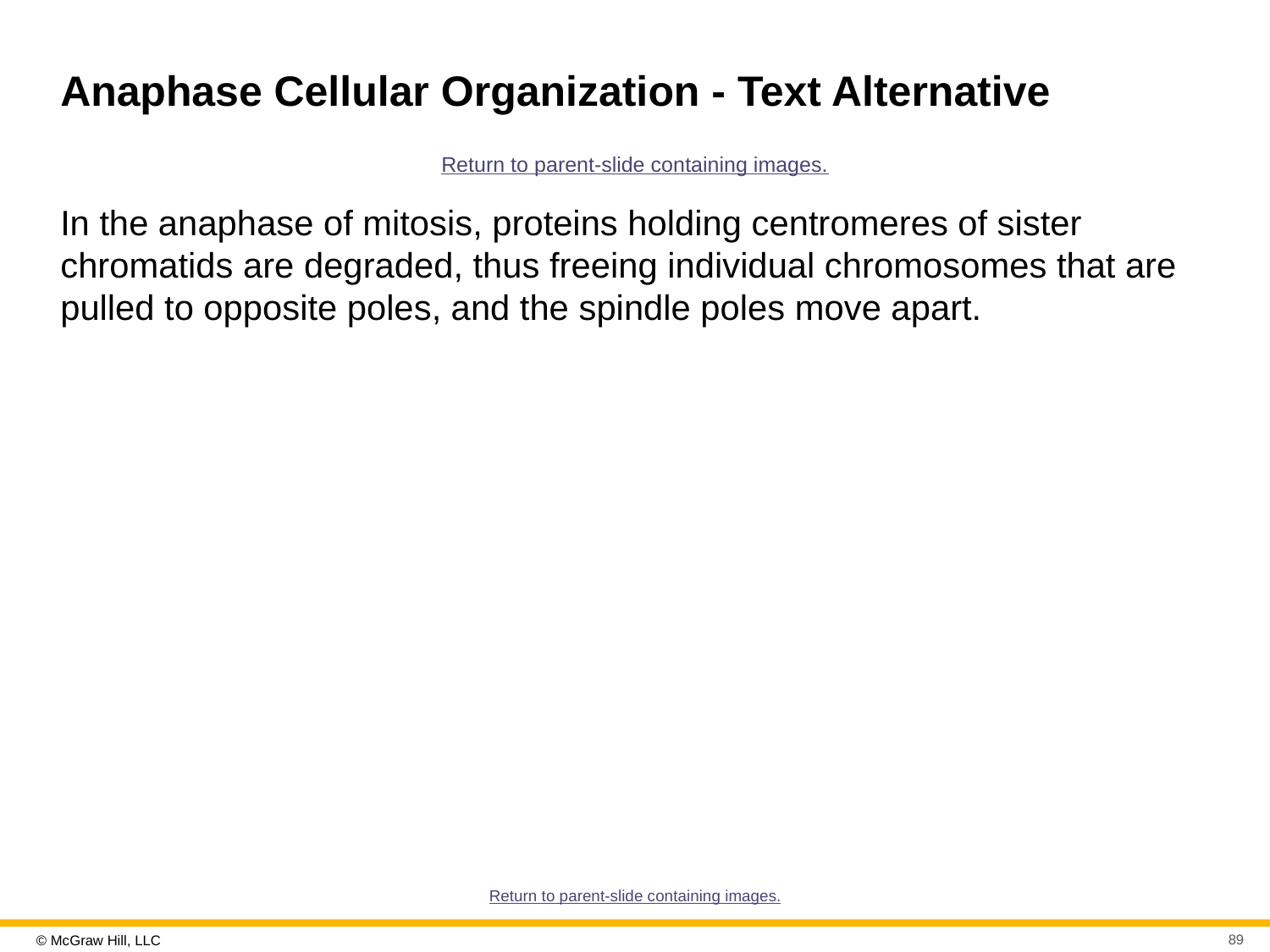

# Anaphase Cellular Organization - Text Alternative
Return to parent-slide containing images.
In the anaphase of mitosis, proteins holding centromeres of sister chromatids are degraded, thus freeing individual chromosomes that are pulled to opposite poles, and the spindle poles move apart.
Return to parent-slide containing images.
89